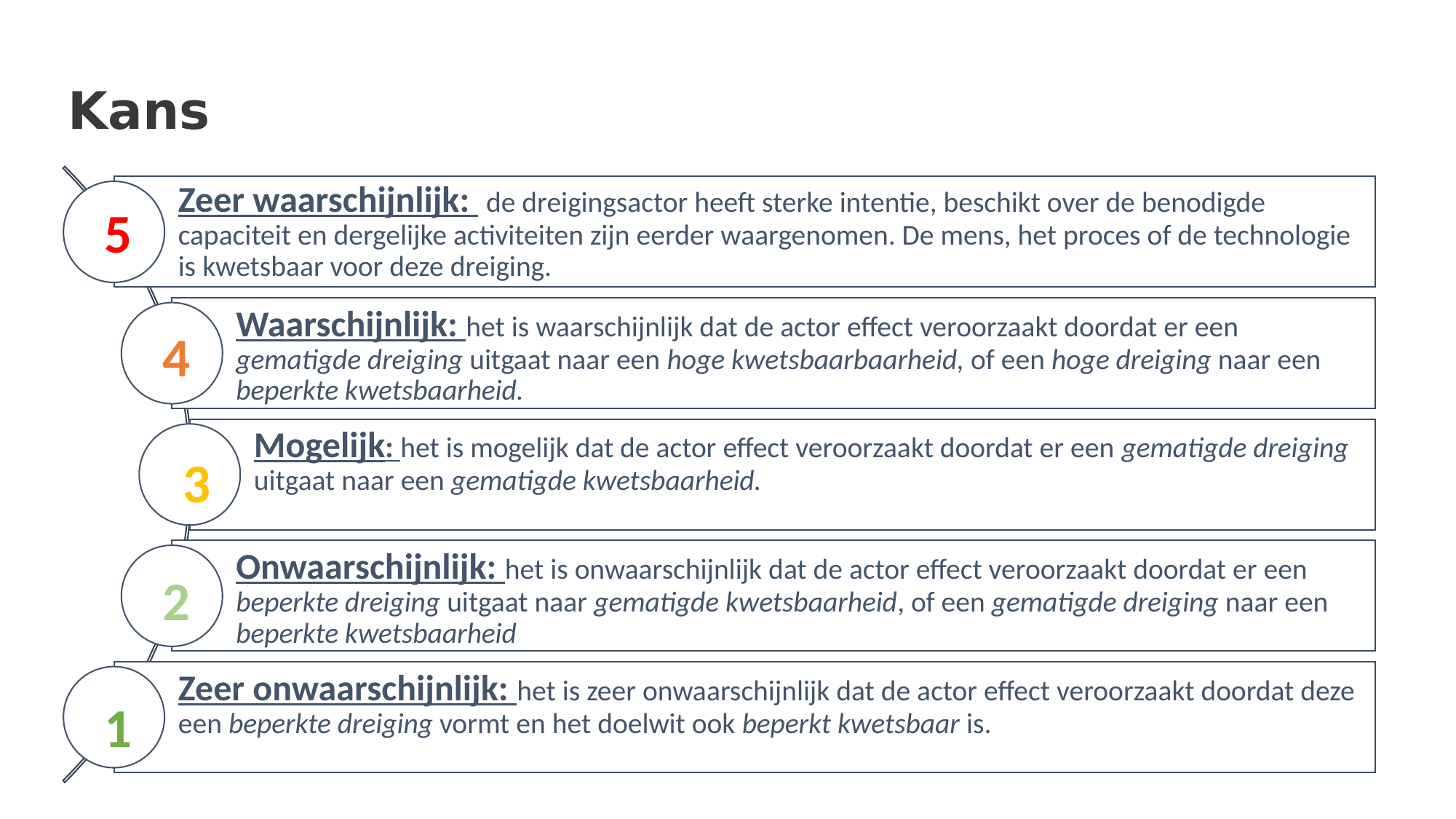

# Kans
Zeer waarschijnlijk:  de dreigingsactor heeft sterke intentie, beschikt over de benodigde capaciteit en dergelijke activiteiten zijn eerder waargenomen. De mens, het proces of de technologie is kwetsbaar voor deze dreiging.
Waarschijnlijk: het is waarschijnlijk dat de actor effect veroorzaakt doordat er een gematigde dreiging uitgaat naar een hoge kwetsbaarbaarheid, of een hoge dreiging naar een beperkte kwetsbaarheid.
Mogelijk: het is mogelijk dat de actor effect veroorzaakt doordat er een gematigde dreiging uitgaat naar een gematigde kwetsbaarheid.
Onwaarschijnlijk: het is onwaarschijnlijk dat de actor effect veroorzaakt doordat er een beperkte dreiging uitgaat naar gematigde kwetsbaarheid, of een gematigde dreiging naar een beperkte kwetsbaarheid
Zeer onwaarschijnlijk: het is zeer onwaarschijnlijk dat de actor effect veroorzaakt doordat deze een beperkte dreiging vormt en het doelwit ook beperkt kwetsbaar is.
5
4
3
2
1